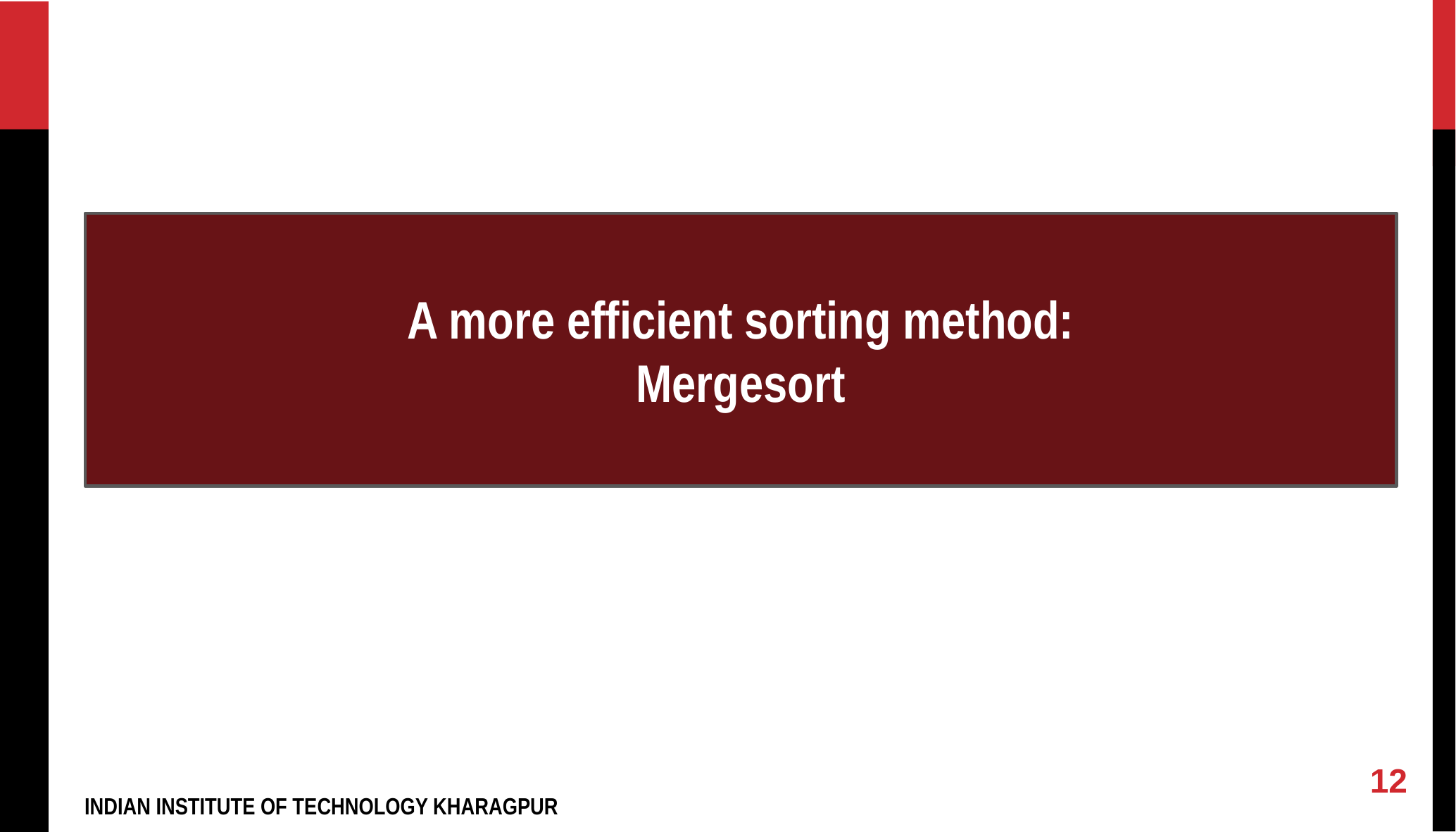

A more efficient sorting method:
Mergesort
12
INDIAN INSTITUTE OF TECHNOLOGY KHARAGPUR